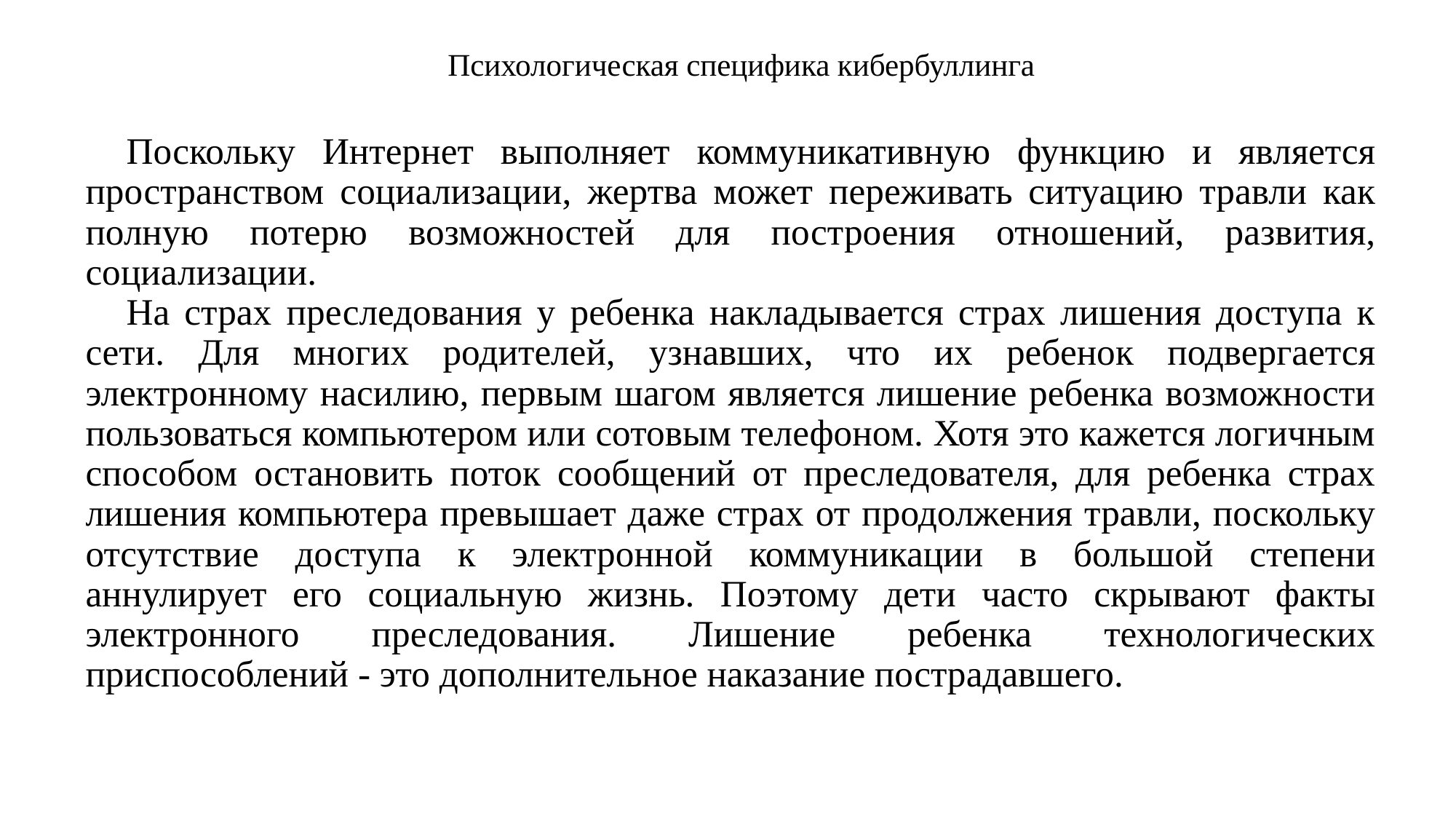

# Психологическая специфика кибербуллинга
Поскольку Интернет выполняет коммуникативную функцию и является пространством социализации, жертва может переживать ситуацию травли как полную потерю возможностей для построения отношений, развития, социализации.
На страх преследования у ребенка накладывается страх лишения доступа к сети. Для многих родителей, узнавших, что их ребенок подвергается электронному насилию, первым шагом является лишение ребенка возможности пользоваться компьютером или сотовым телефоном. Хотя это кажется логичным способом остановить поток сообщений от преследователя, для ребенка страх лишения компьютера превышает даже страх от продолжения травли, поскольку отсутствие доступа к электронной коммуникации в большой степени аннулирует его социальную жизнь. Поэтому дети часто скрывают факты электронного преследования. Лишение ребенка технологических приспособлений - это дополнительное наказание пострадавшего.